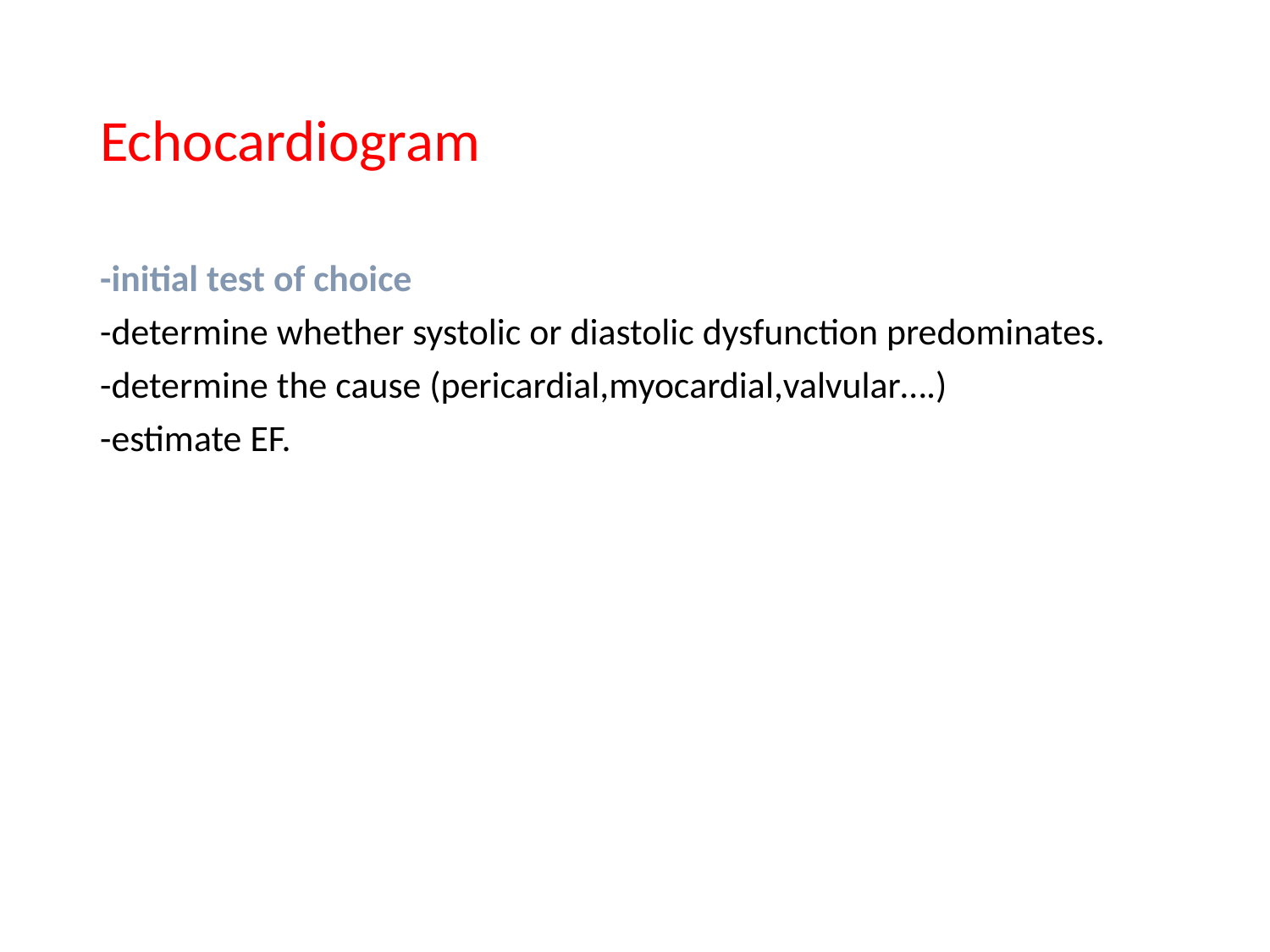

# Echocardiogram
-initial test of choice
-determine whether systolic or diastolic dysfunction predominates.
-determine the cause (pericardial,myocardial,valvular….)
-estimate EF.